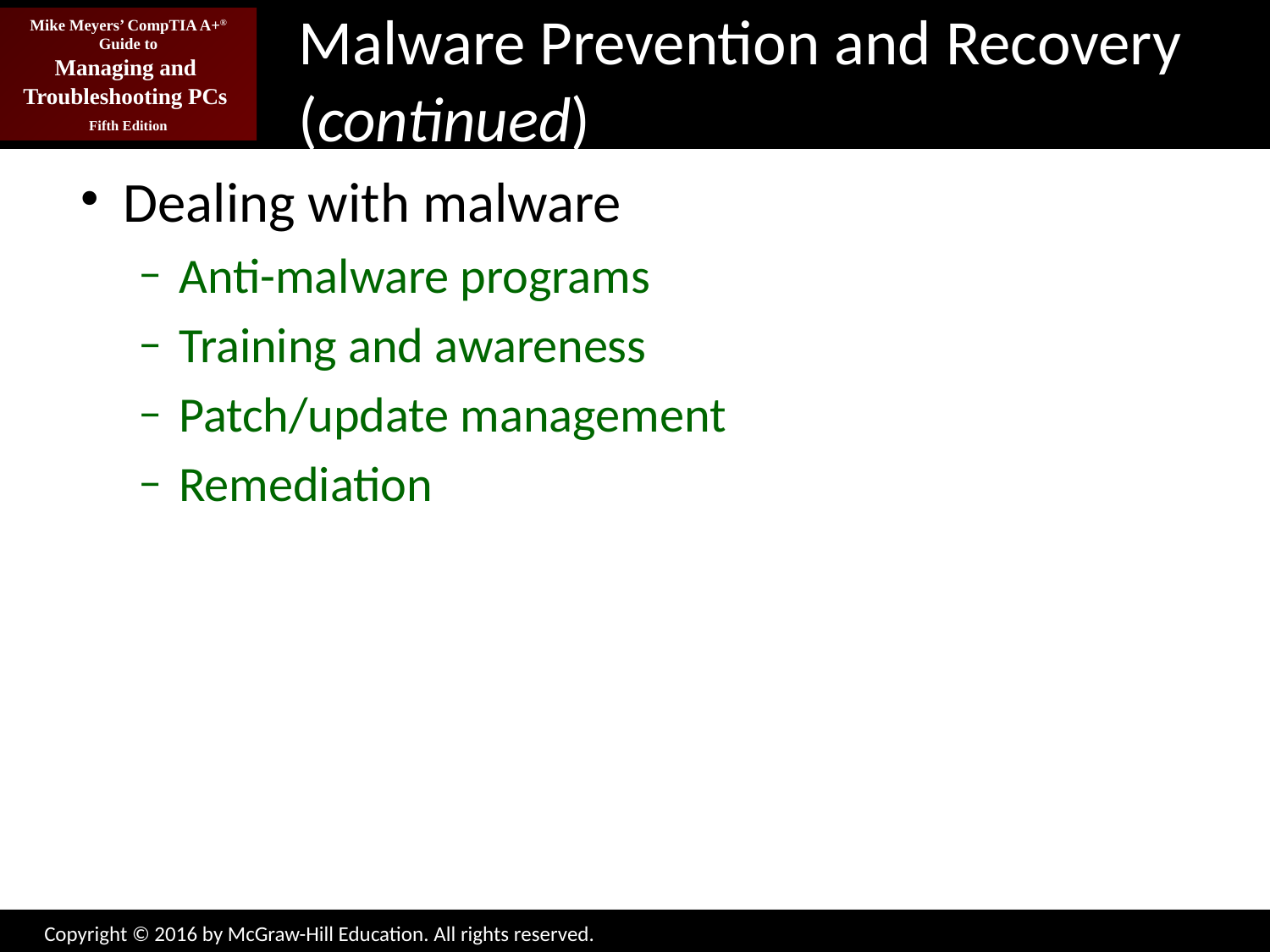

# Malware Prevention and Recovery (continued)
Dealing with malware
Anti-malware programs
Training and awareness
Patch/update management
Remediation